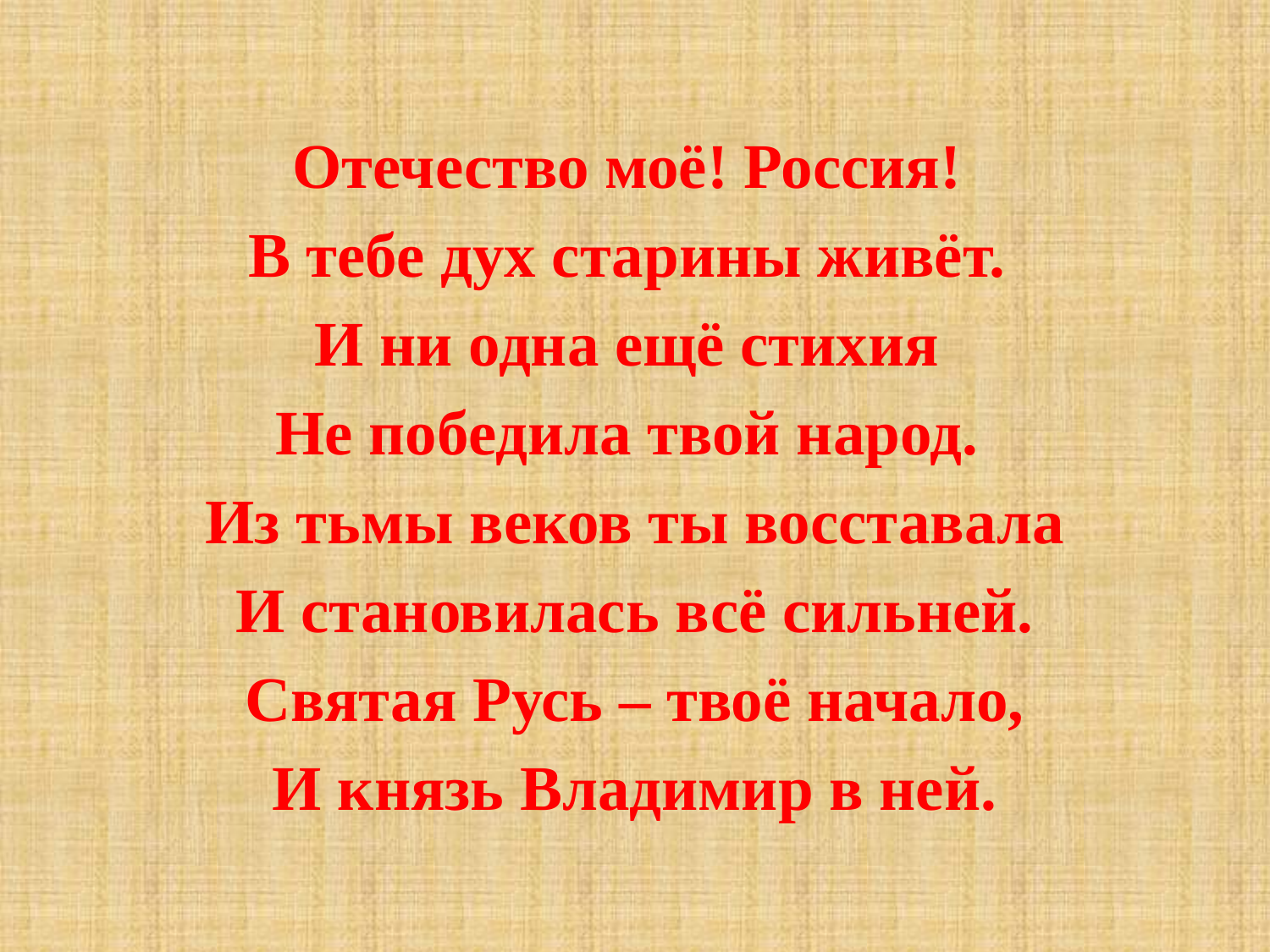

Отечество моё! Россия!
В тебе дух старины живёт.
И ни одна ещё стихия
Не победила твой народ.
Из тьмы веков ты восставала
И становилась всё сильней.
Святая Русь – твоё начало,
И князь Владимир в ней.

#